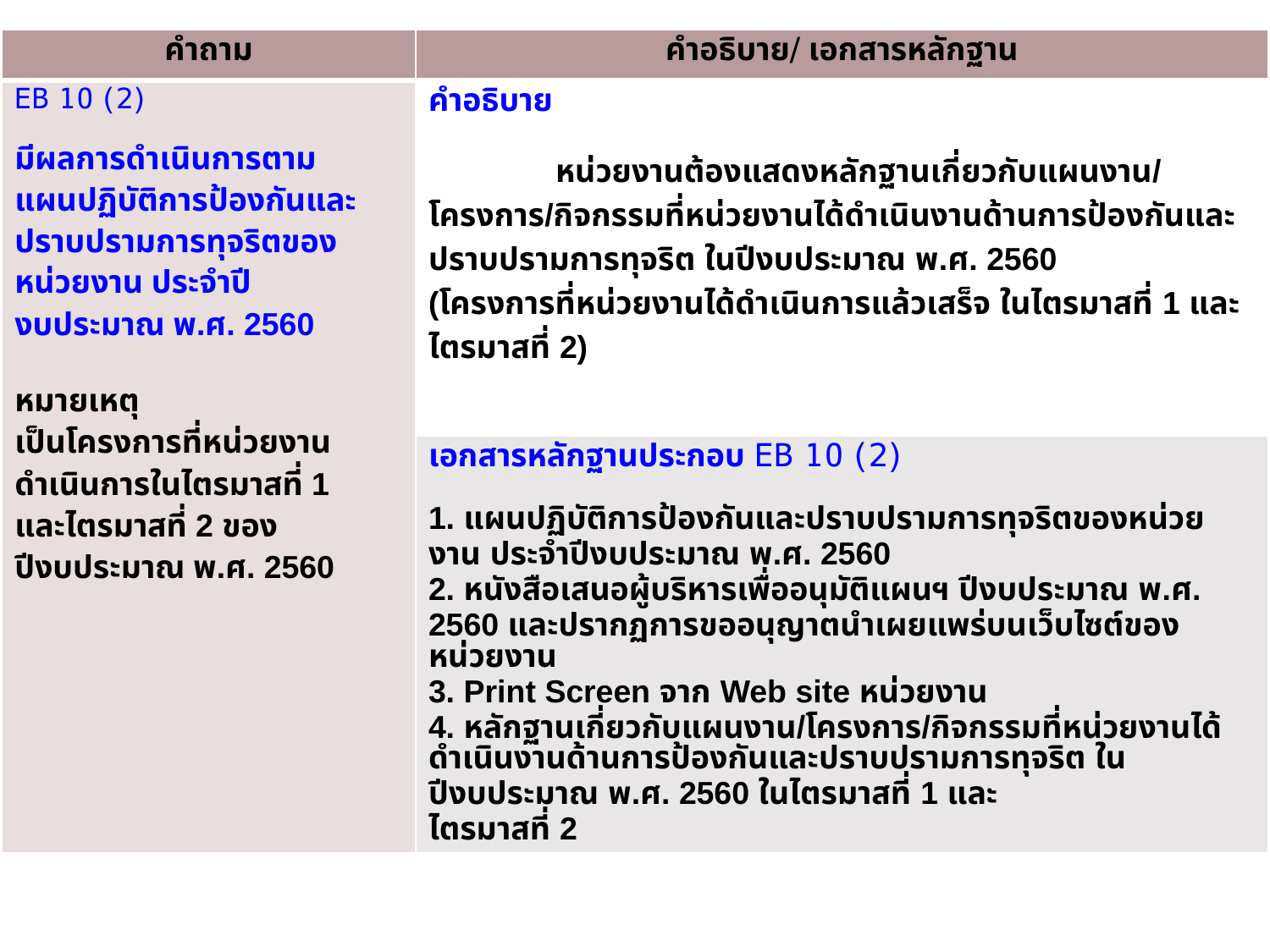

| คำถาม | คำอธิบาย/เอกสารหลักฐาน |
| --- | --- |
| EB 10 (2) มีผลการดำเนินการตาม แผนปฏิบัติการป้องกันและ ปราบปรามการทุจริตของ หน่วยงาน ประจำปี งบประมาณ พ.ศ. 2560 หมายเหตุ เป็นโครงการที่หน่วยงาน ดำเนินการในไตรมาสที่ 1 และไตรมาสที่ 2 ของ ปีงบประมาณ พ.ศ. 2560 | คำอธิบาย หน่วยงานต้องแสดงหลักฐานเกี่ยวกับแผนงาน/โครงการ/กิจกรรมที่หน่วยงานได้ดำเนินงานด้านการป้องกันและปราบปรามการทุจริต ในปีงบประมาณ พ.ศ. 2560 (โครงการที่หน่วยงานได้ดำเนินการแล้วเสร็จ ในไตรมาสที่ 1 และไตรมาสที่ 2) |
|  | เอกสารหลักฐานประกอบ EB 10 (2) 1. แผนปฏิบัติการป้องกันและปราบปรามการทุจริตของหน่วยงาน ประจำปีงบประมาณ พ.ศ. 2560 2. หนังสือเสนอผู้บริหารเพื่ออนุมัติแผนฯ ปีงบประมาณ พ.ศ. 2560 และปรากฏการขออนุญาตนำเผยแพร่บนเว็บไซต์ของหน่วยงาน 3. Print Screen จาก Web site หน่วยงาน 4. หลักฐานเกี่ยวกับแผนงาน/โครงการ/กิจกรรมที่หน่วยงานได้ดำเนินงานด้านการป้องกันและปราบปรามการทุจริต ในปีงบประมาณ พ.ศ. 2560 ในไตรมาสที่ 1 และ ไตรมาสที่ 2 |